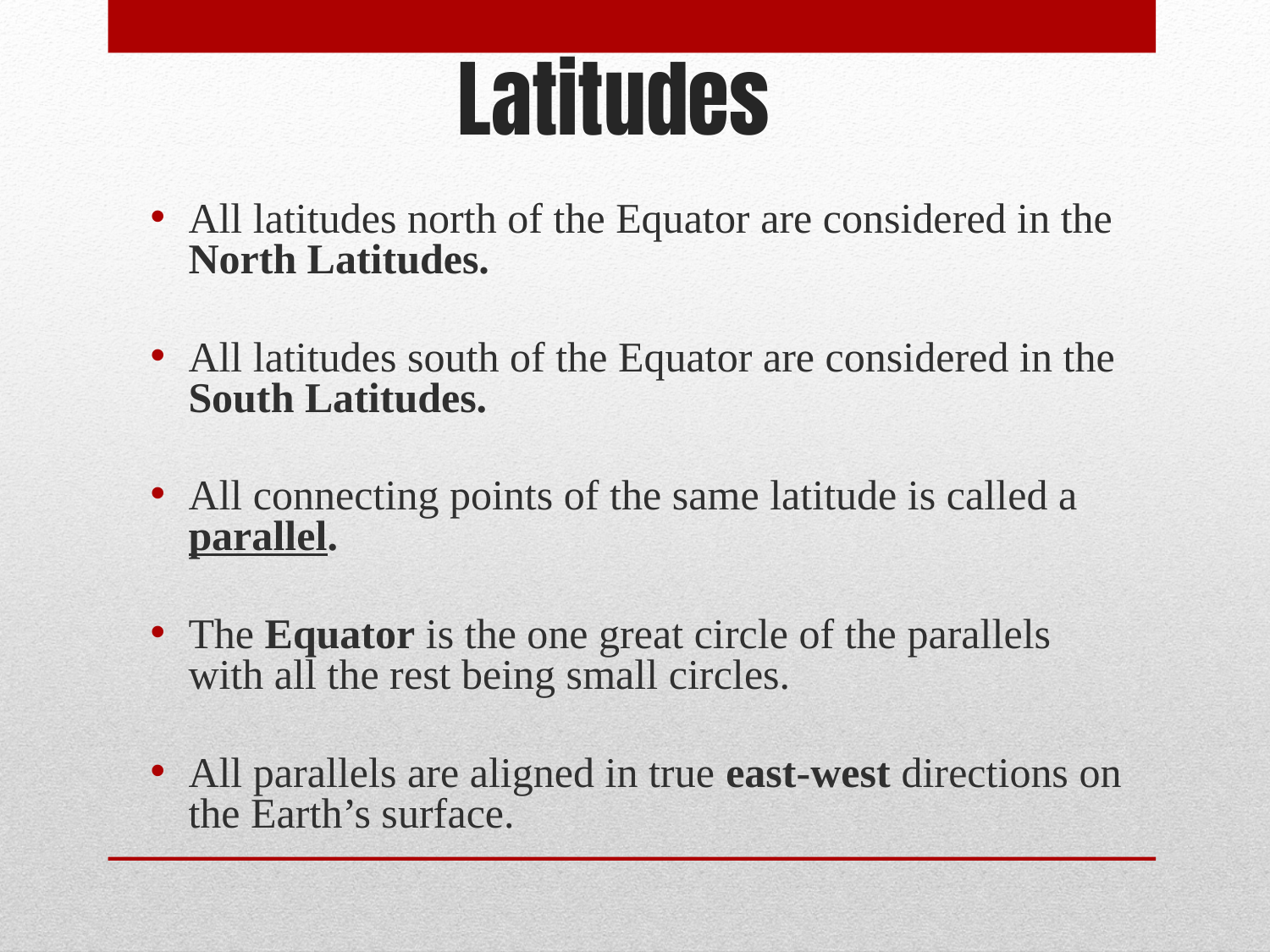

Latitudes
All latitudes north of the Equator are considered in the North Latitudes.

All latitudes south of the Equator are considered in the South Latitudes.

All connecting points of the same latitude is called a parallel.

The Equator is the one great circle of the parallels with all the rest being small circles.

All parallels are aligned in true east-west directions on the Earth’s surface.